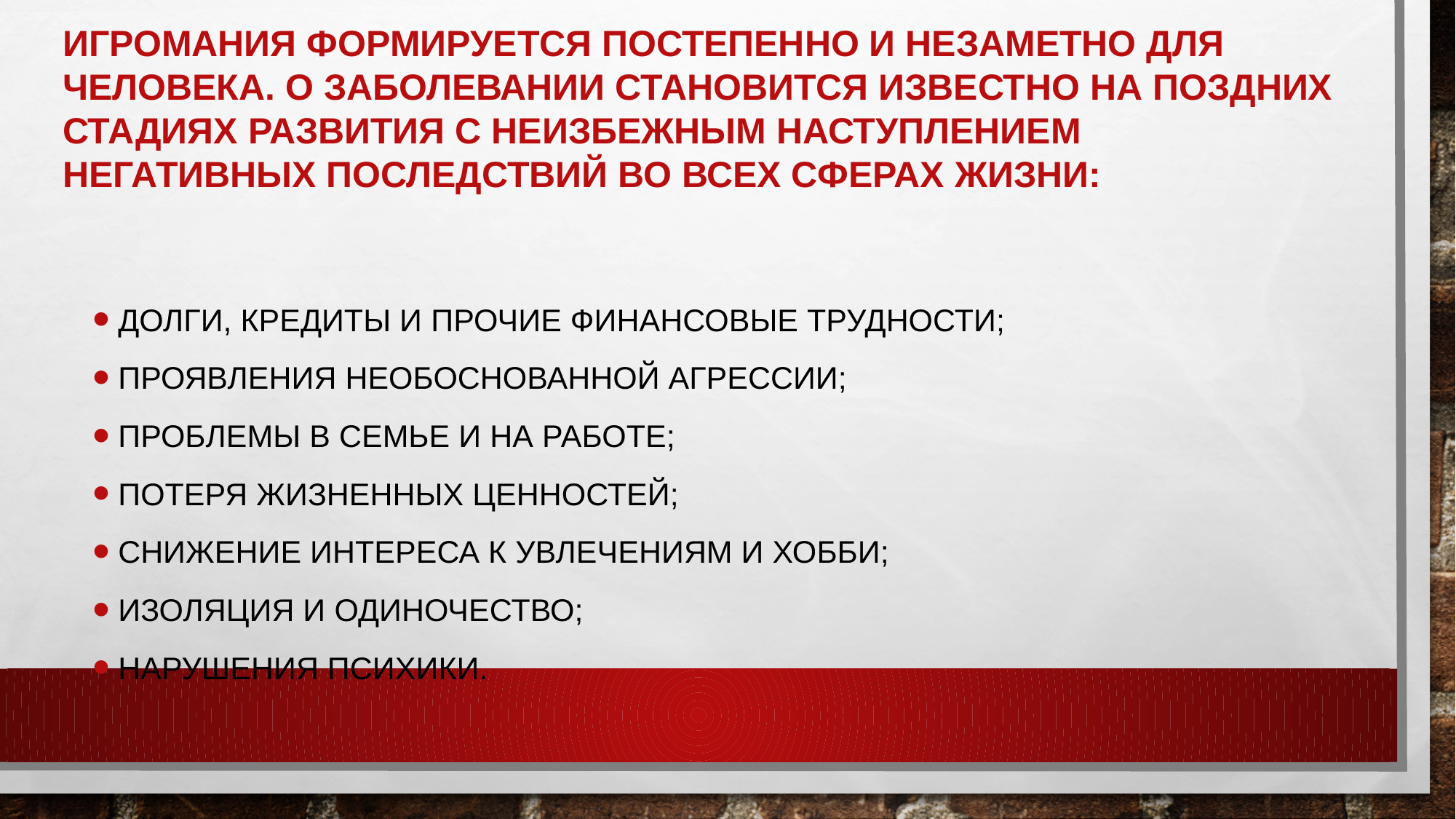

# Игромания формируется постепенно и незаметно для человека. О заболевании становится известно на поздних стадиях развития с неизбежным наступлением негативных последствий во всех сферах жизни:
Долги, кредиты и прочие финансовые трудности;
Проявления необоснованной агрессии;
Проблемы в семье и на работе;
Потеря жизненных ценностей;
Снижение интереса к увлечениям и хобби;
Изоляция и одиночество;
Нарушения психики.